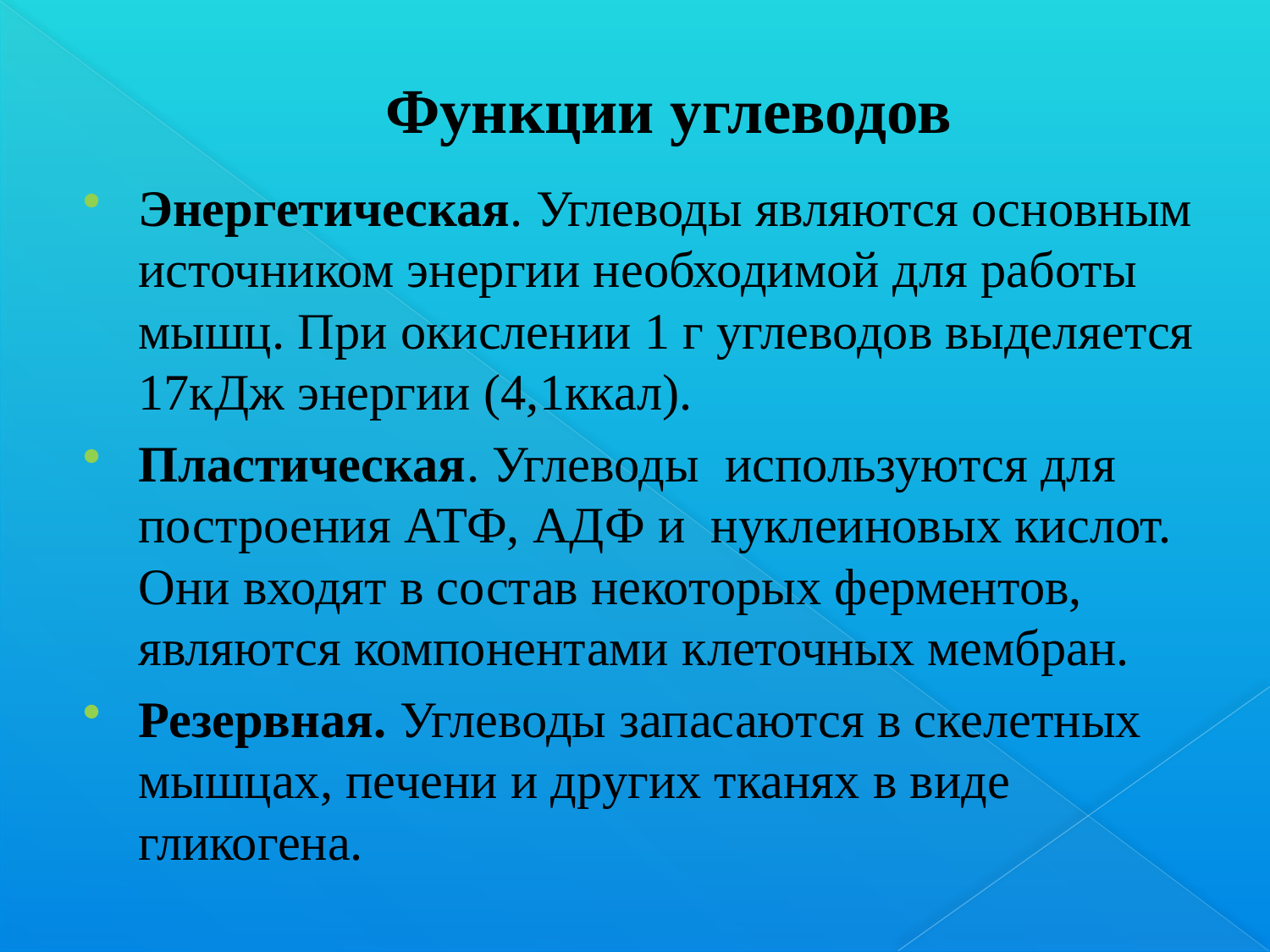

# Функции углеводов
Энергетическая. Углеводы являются основным источником энергии необходимой для работы мышц. При окислении 1 г углеводов выделяется 17кДж энергии (4,1ккал).
Пластическая. Углеводы  используются для построения АТФ, АДФ и  нуклеиновых кислот. Они входят в состав некоторых ферментов,   являются компонентами клеточных мембран.
Резервная. Углеводы запасаются в скелетных мышцах, печени и других тканях в виде гликогена.